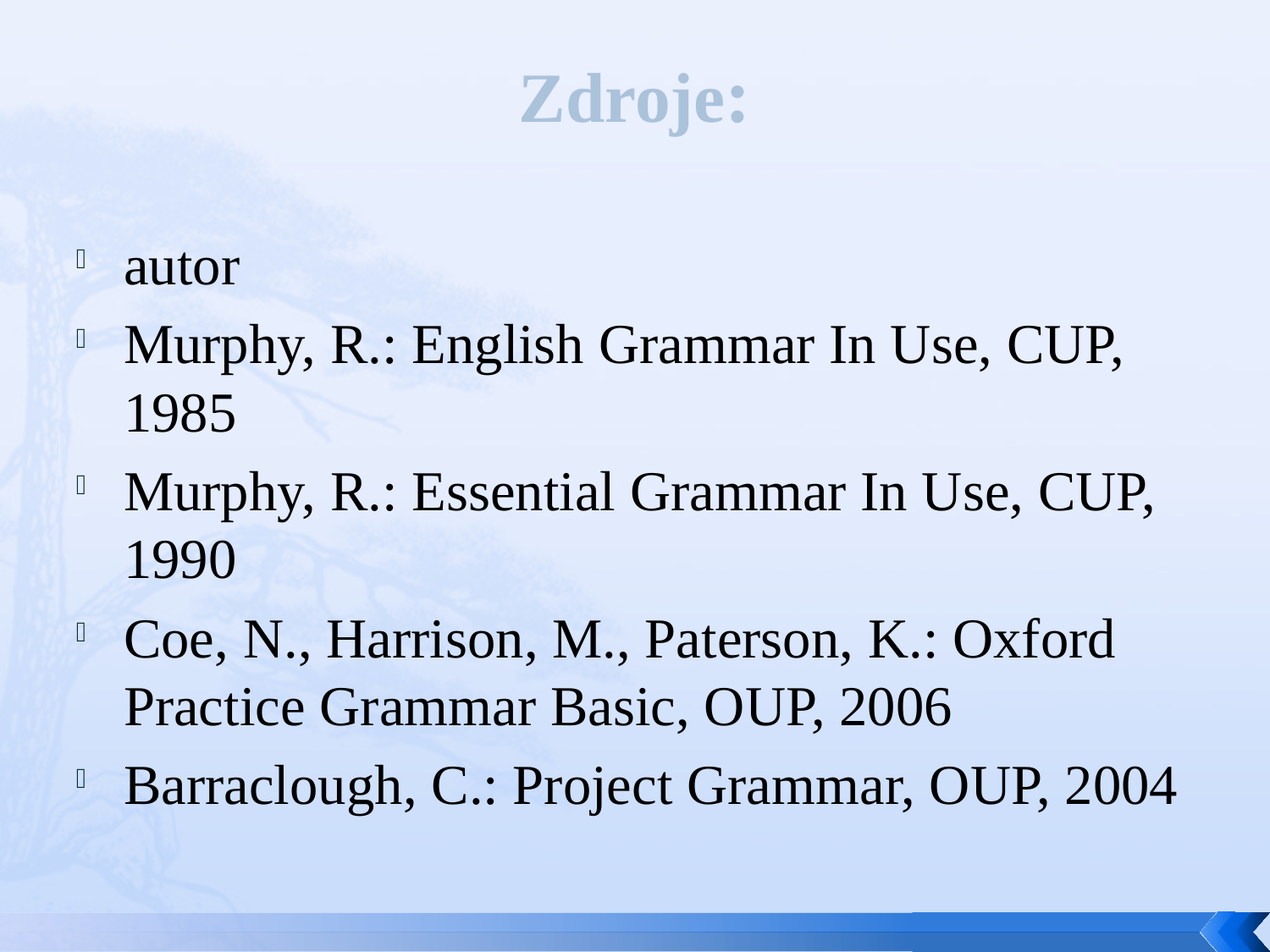

Zdroje:
autor
Murphy, R.: English Grammar In Use, CUP, 1985
Murphy, R.: Essential Grammar In Use, CUP, 1990
Coe, N., Harrison, M., Paterson, K.: Oxford Practice Grammar Basic, OUP, 2006
Barraclough, C.: Project Grammar, OUP, 2004